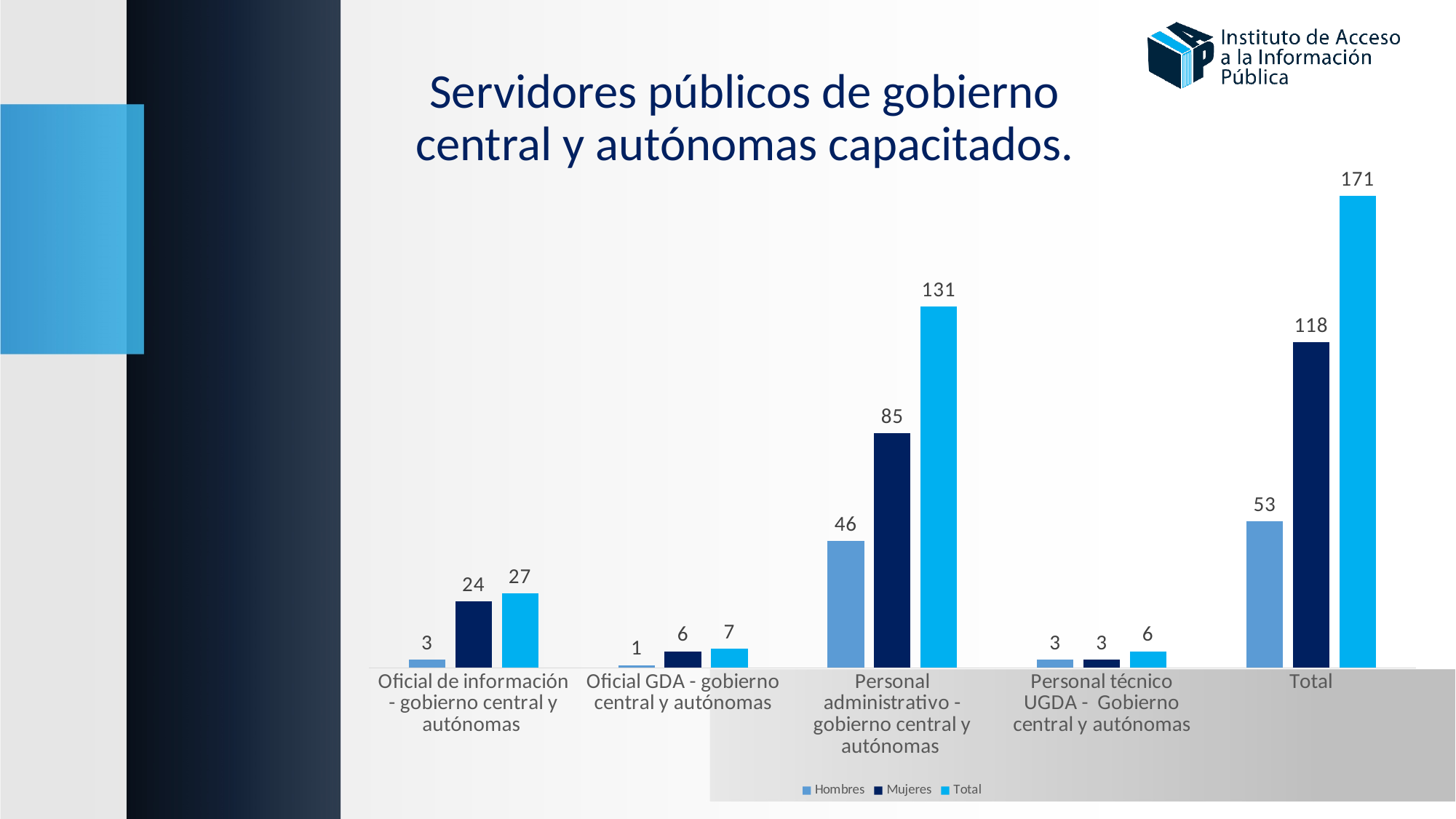

Servidores públicos de gobierno central y autónomas capacitados.

### Chart

| Category | Hombres | Mujeres | Total |
|---|---|---|---|
| Oficial de información - gobierno central y autónomas  | 3.0 | 24.0 | 27.0 |
| Oficial GDA - gobierno central y autónomas | 1.0 | 6.0 | 7.0 |
| Personal administrativo - gobierno central y autónomas  | 46.0 | 85.0 | 131.0 |
| Personal técnico UGDA -  Gobierno central y autónomas | 3.0 | 3.0 | 6.0 |
| Total | 53.0 | 118.0 | 171.0 |